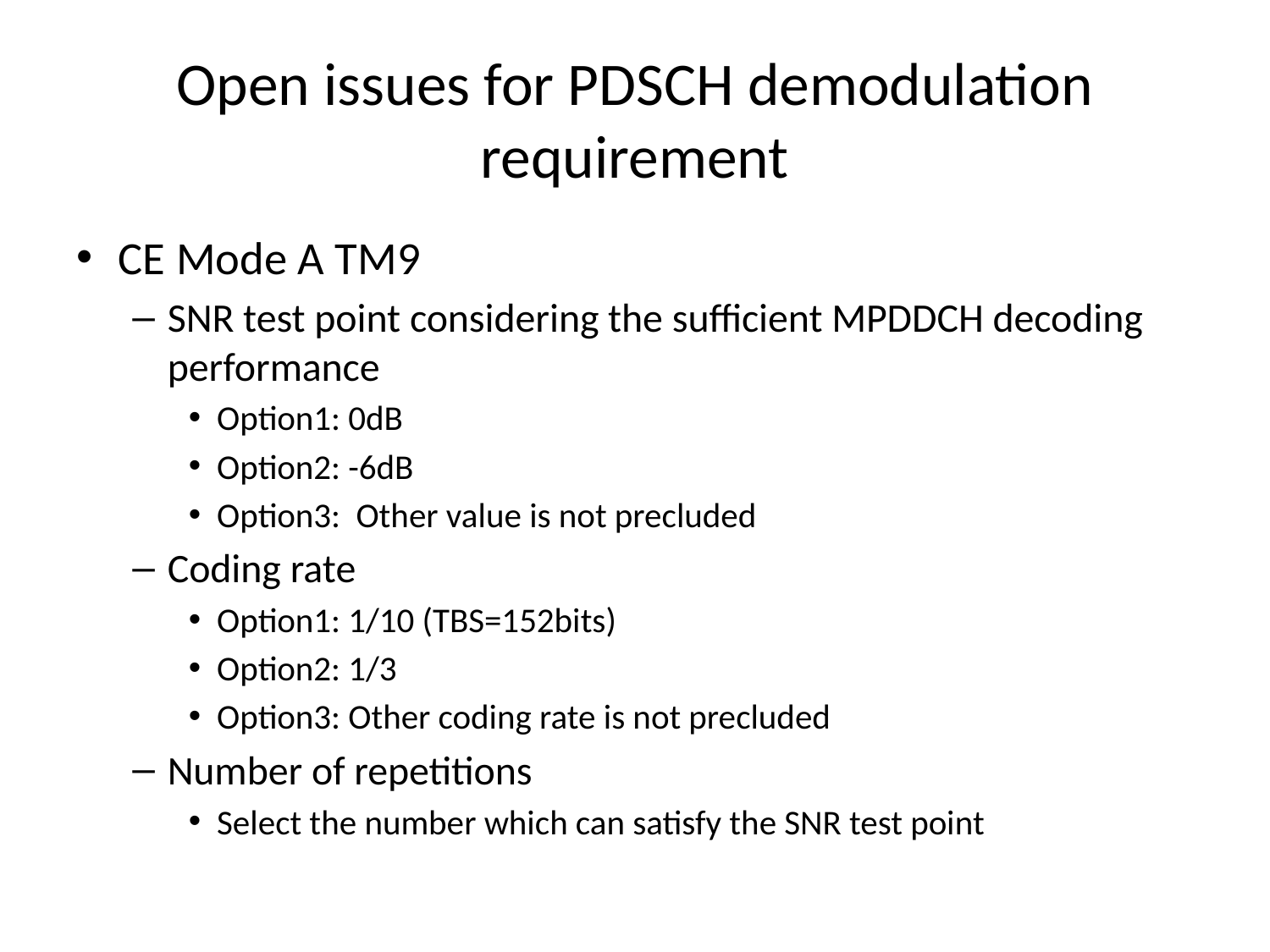

# Open issues for PDSCH demodulation requirement
CE Mode A TM9
SNR test point considering the sufficient MPDDCH decoding performance
Option1: 0dB
Option2: -6dB
Option3:  Other value is not precluded
Coding rate
Option1: 1/10 (TBS=152bits)
Option2: 1/3
Option3: Other coding rate is not precluded
Number of repetitions
Select the number which can satisfy the SNR test point